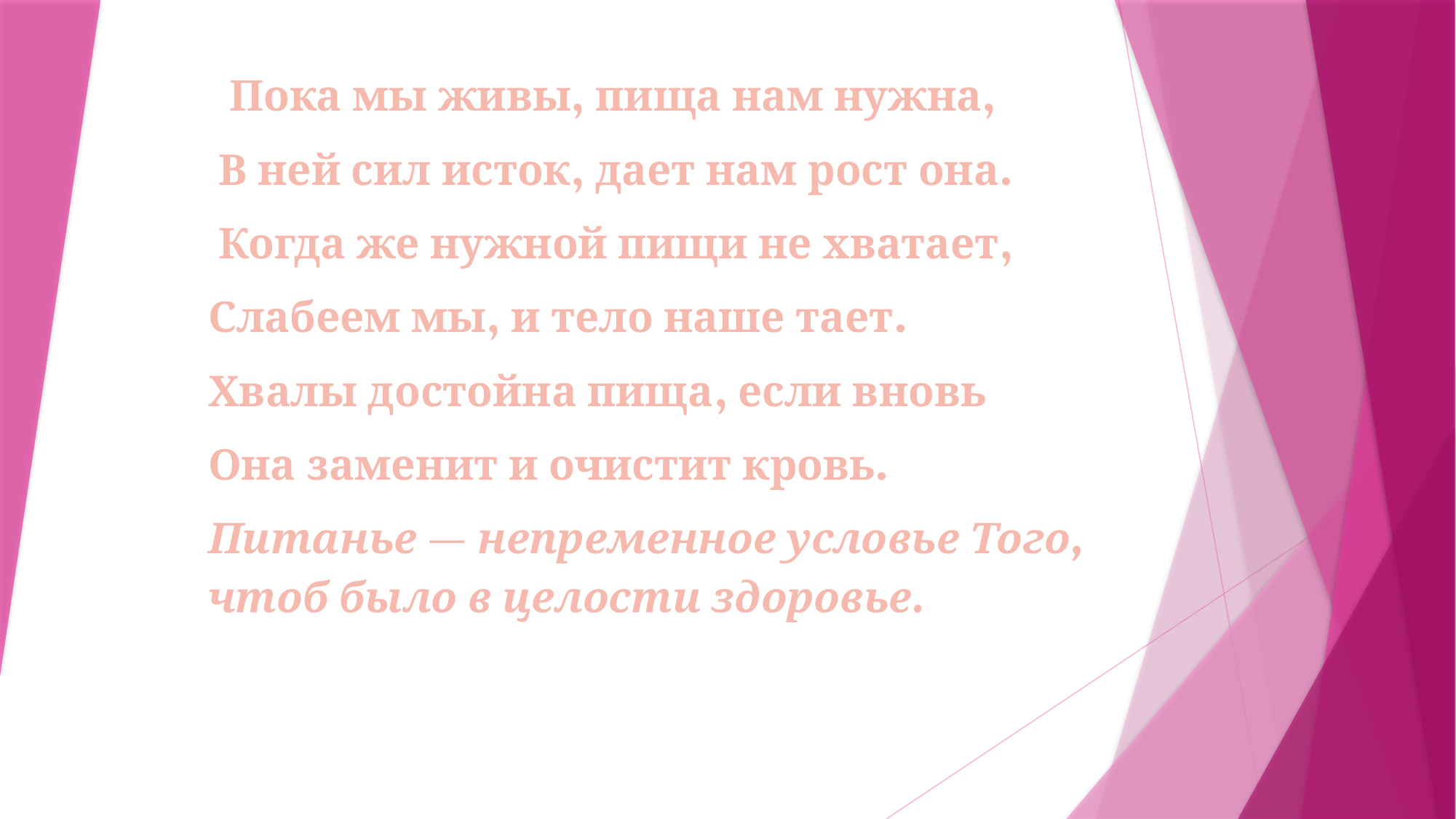

Пока мы живы, пища нам нужна,
 В ней сил исток, дает нам рост она.
 Когда же нужной пищи не хватает,
Слабеем мы, и тело наше тает.
Хвалы достойна пища, если вновь
Она заменит и очистит кровь.
Питанье — непременное условье Того, чтоб было в целости здоровье.